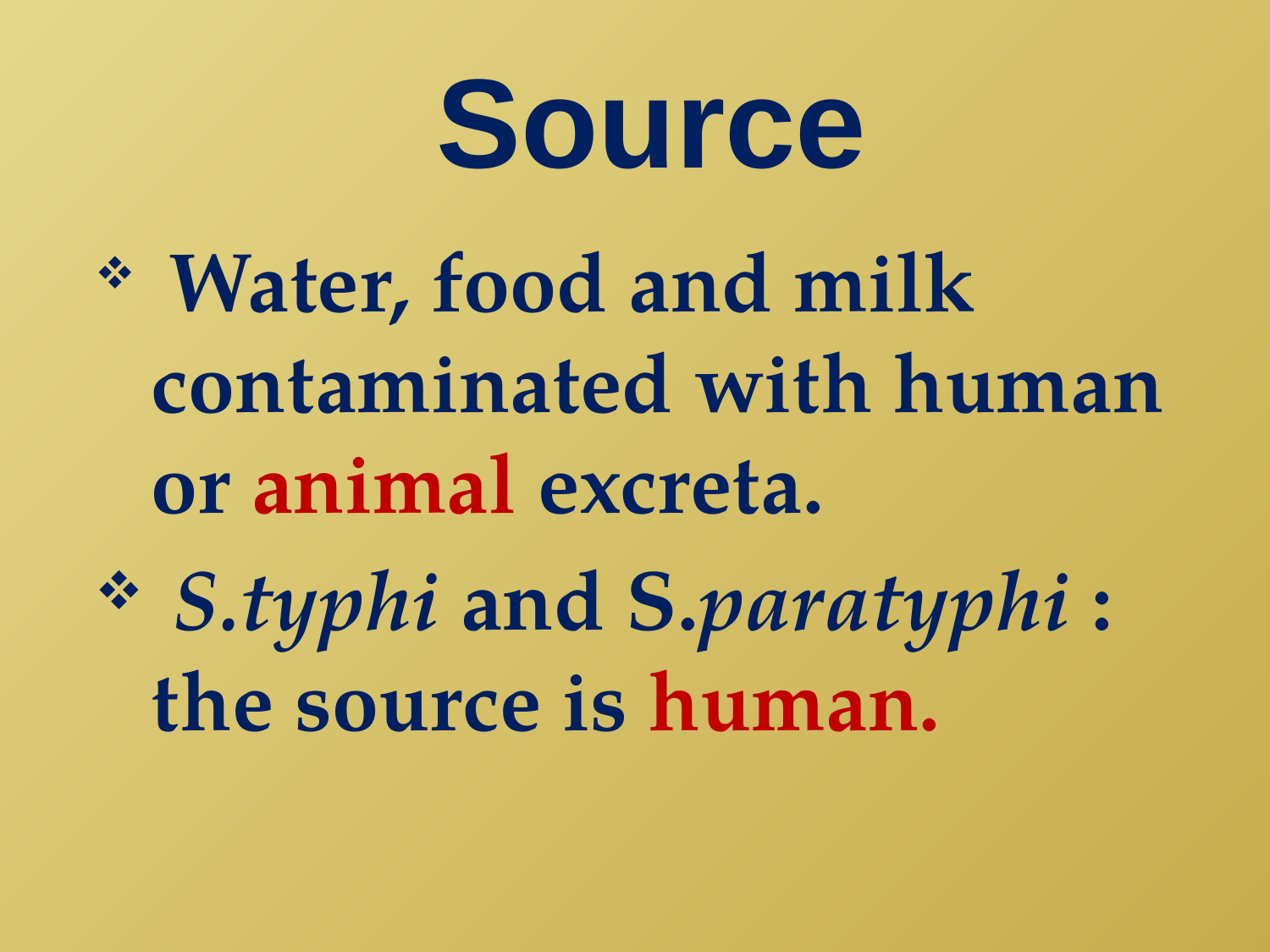

# Source
 Water, food and milk contaminated with human or animal excreta.
 S.typhi and S.paratyphi :  the source is human.